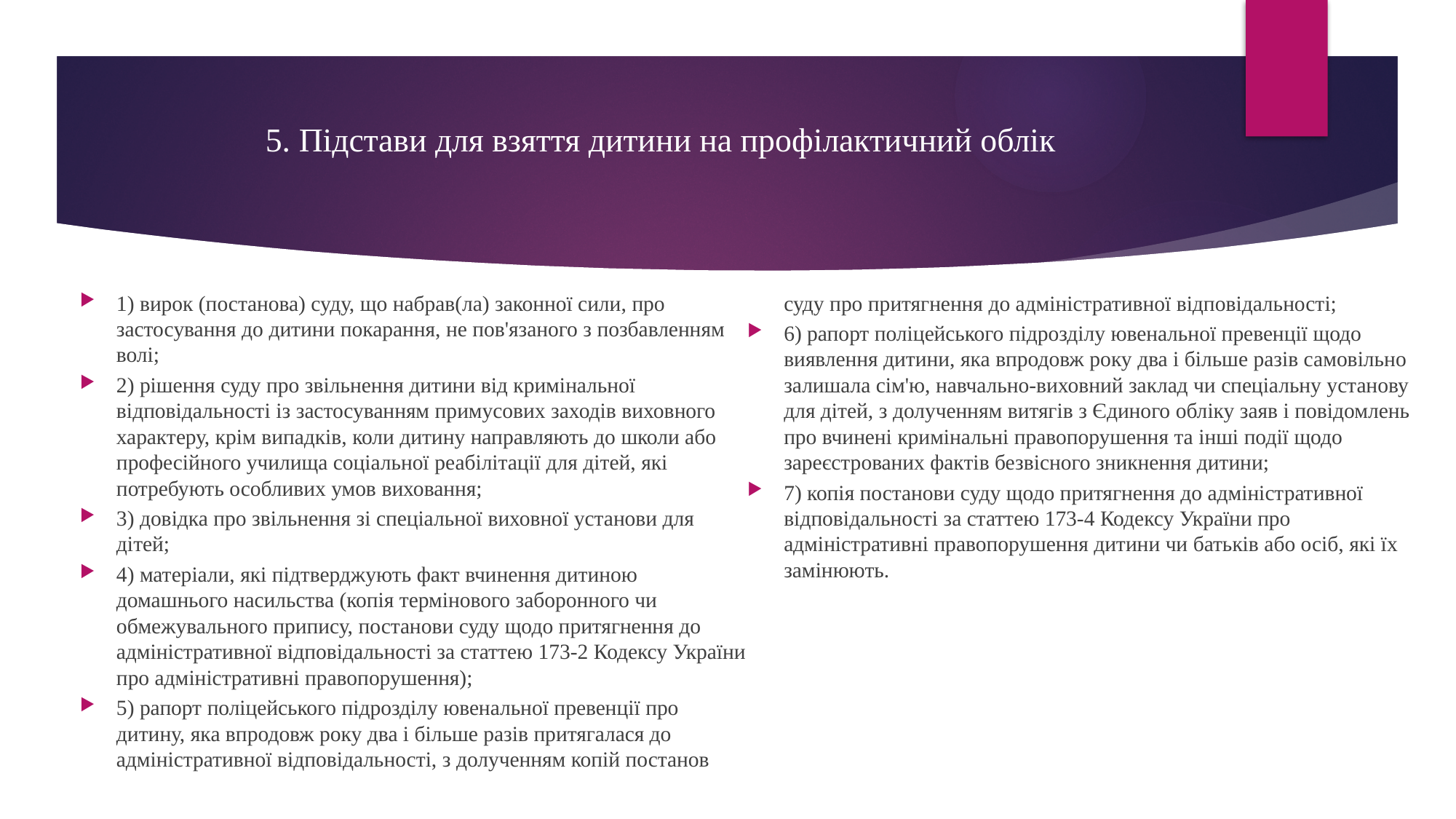

# 5. Підстави для взяття дитини на профілактичний облік
1) вирок (постанова) суду, що набрав(ла) законної сили, про застосування до дитини покарання, не пов'язаного з позбавленням волі;
2) рішення суду про звільнення дитини від кримінальної відповідальності із застосуванням примусових заходів виховного характеру, крім випадків, коли дитину направляють до школи або професійного училища соціальної реабілітації для дітей, які потребують особливих умов виховання;
3) довідка про звільнення зі спеціальної виховної установи для дітей;
4) матеріали, які підтверджують факт вчинення дитиною домашнього насильства (копія термінового заборонного чи обмежувального припису, постанови суду щодо притягнення до адміністративної відповідальності за статтею 173-2 Кодексу України про адміністративні правопорушення);
5) рапорт поліцейського підрозділу ювенальної превенції про дитину, яка впродовж року два і більше разів притягалася до адміністративної відповідальності, з долученням копій постанов суду про притягнення до адміністративної відповідальності;
6) рапорт поліцейського підрозділу ювенальної превенції щодо виявлення дитини, яка впродовж року два і більше разів самовільно залишала сім'ю, навчально-виховний заклад чи спеціальну установу для дітей, з долученням витягів з Єдиного обліку заяв і повідомлень про вчинені кримінальні правопорушення та інші події щодо зареєстрованих фактів безвісного зникнення дитини;
7) копія постанови суду щодо притягнення до адміністративної відповідальності за статтею 173-4 Кодексу України про адміністративні правопорушення дитини чи батьків або осіб, які їх замінюють.